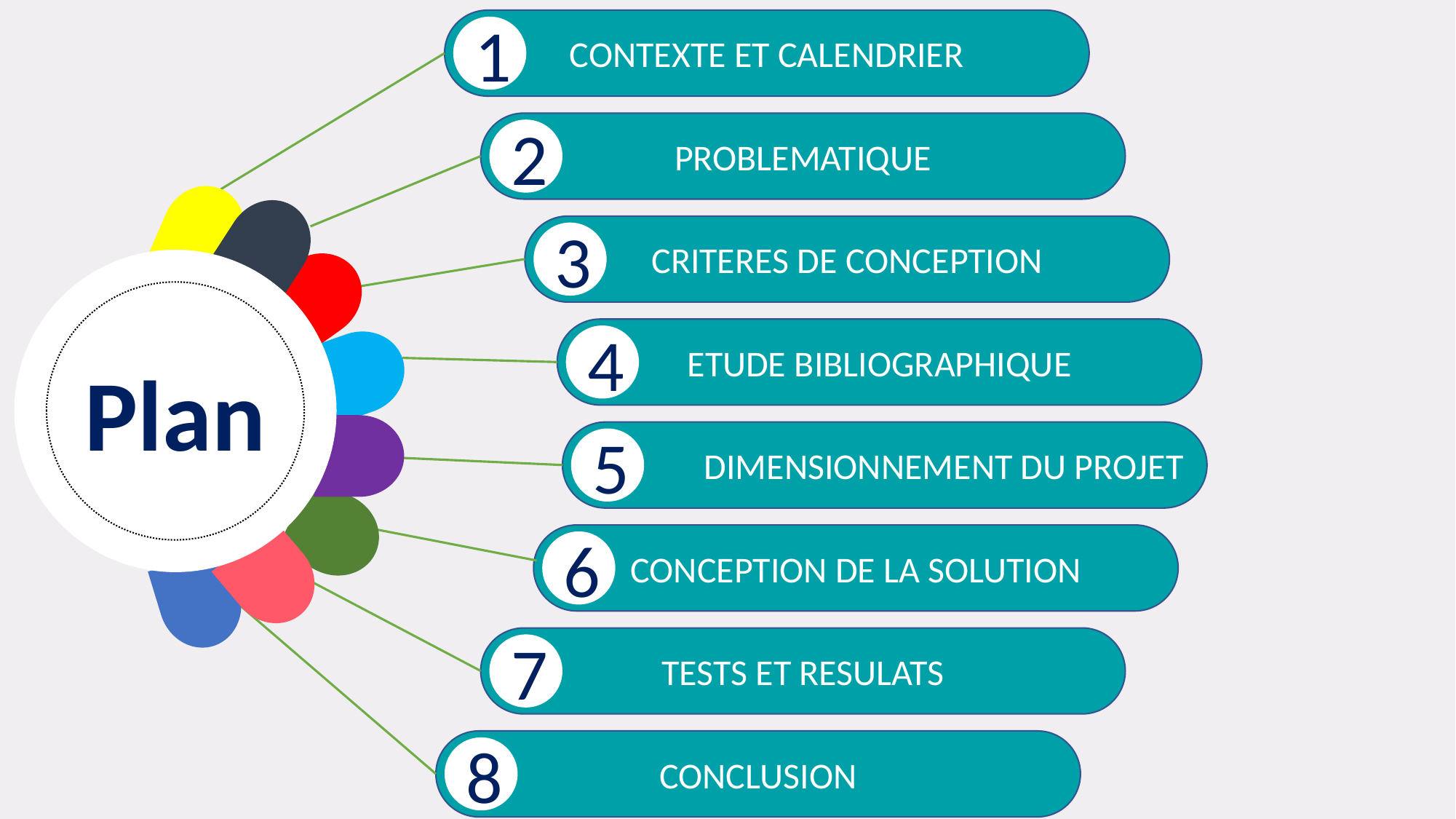

CONTEXTE ET CALENDRIER
1
PROBLEMATIQUE
2

CRITERES DE CONCEPTION
3

Plan
ETUDE BIBLIOGRAPHIQUE
4
DIMENSIONNEMENT DU PROJET
5
CONCEPTION DE LA SOLUTION
6
TESTS ET RESULATS
7
CONCLUSION
8